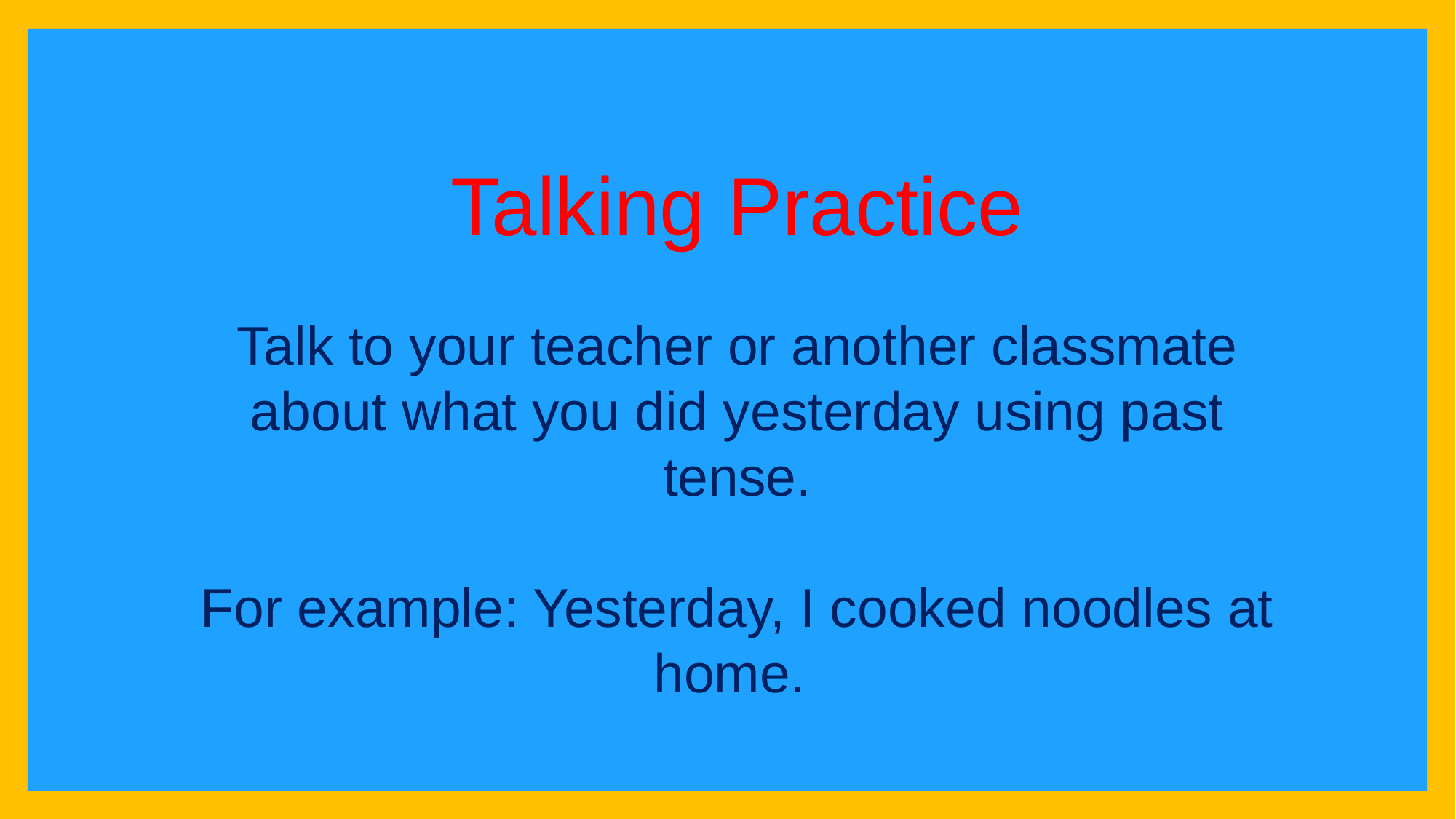

Talking Practice

Talk to your teacher or another classmate about what you did yesterday using past tense.

For example: Yesterday, I cooked noodles at home.